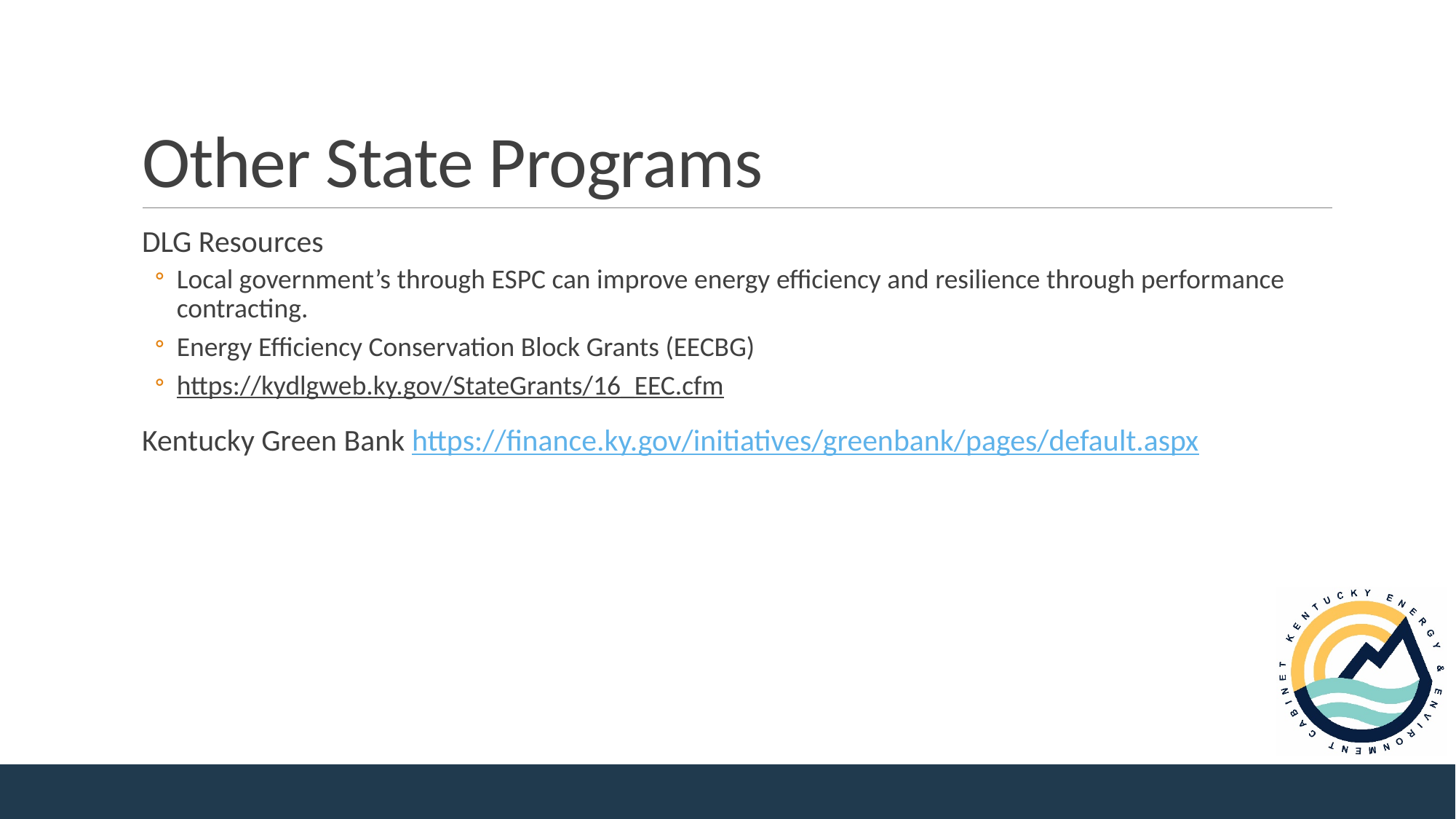

# Other State Programs
DLG Resources
Local government’s through ESPC can improve energy efficiency and resilience through performance contracting.
Energy Efficiency Conservation Block Grants (EECBG)
https://kydlgweb.ky.gov/StateGrants/16_EEC.cfm
Kentucky Green Bank https://finance.ky.gov/initiatives/greenbank/pages/default.aspx